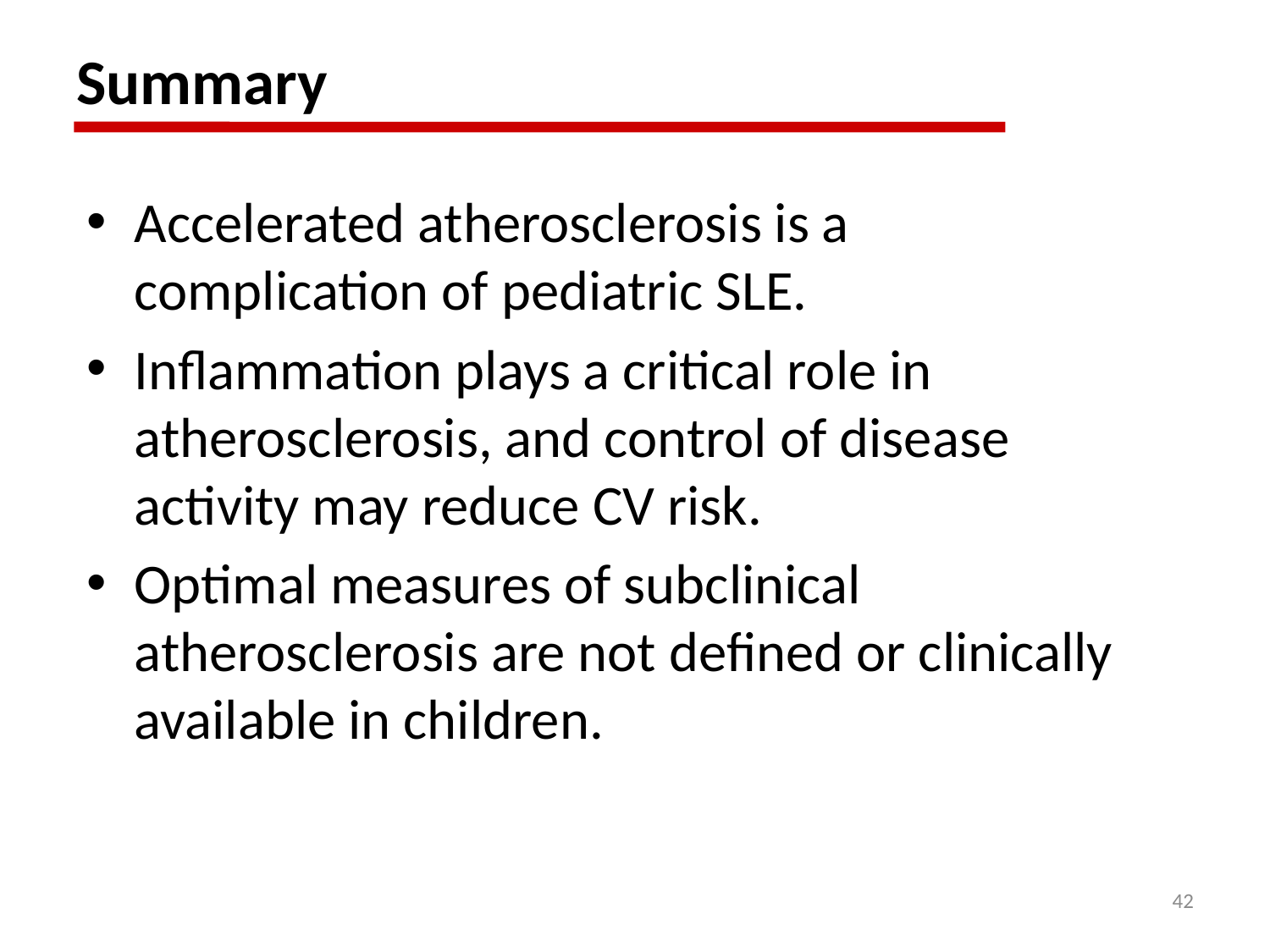

# Summary

Accelerated atherosclerosis is a complication of pediatric SLE.
Inflammation plays a critical role in atherosclerosis, and control of disease activity may reduce CV risk.
Optimal measures of subclinical atherosclerosis are not defined or clinically available in children.

42